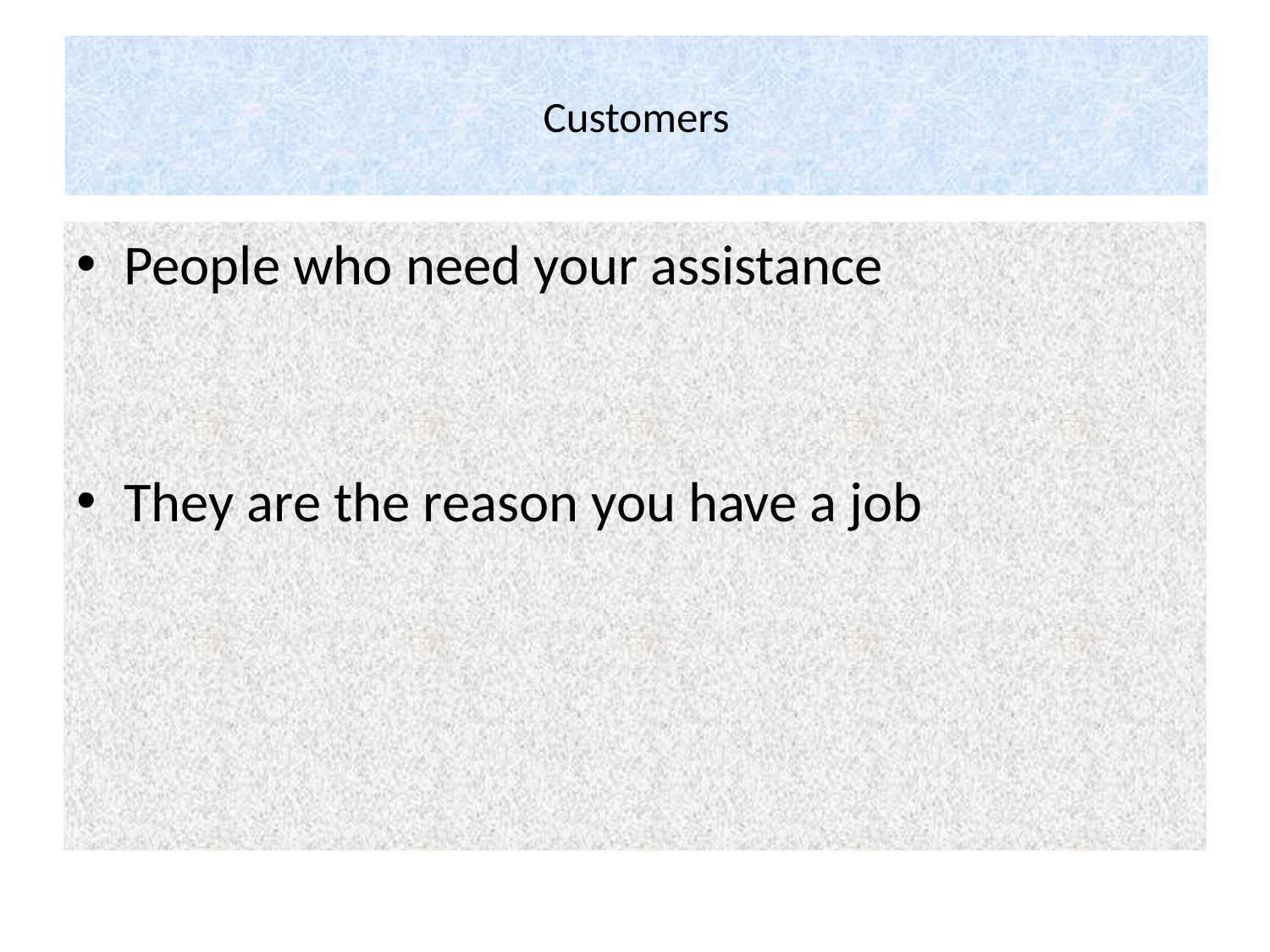

# Customers
People who need your assistance

They are the reason you have a job